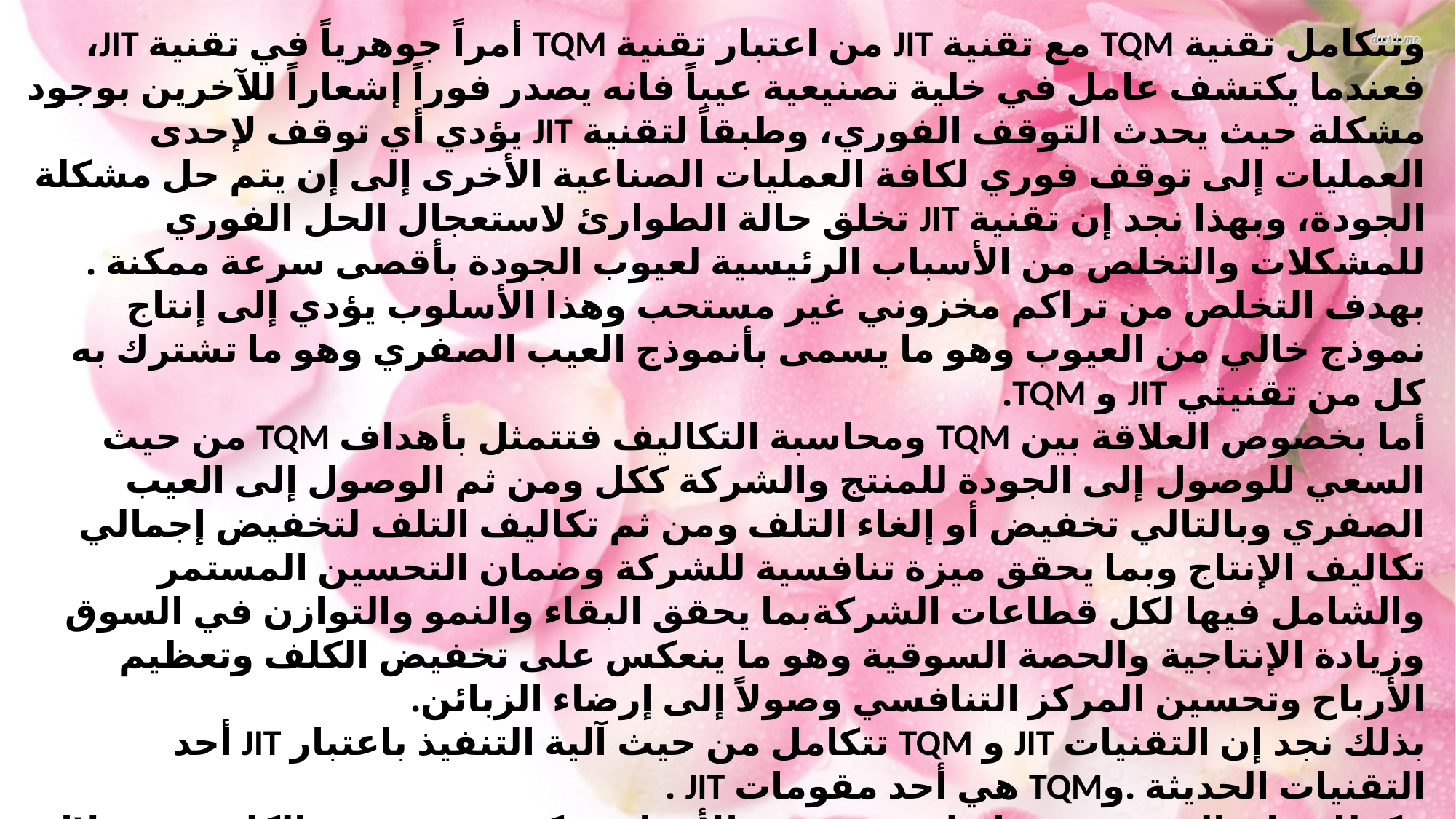

وتتكامل تقنية TQM مع تقنية JIT من اعتبار تقنية TQM أمراً جوهرياً في تقنية JIT، فعندما يكتشف عامل في خلية تصنيعية عيباً فانه يصدر فوراً إشعاراً للآخرين بوجود مشكلة حيث يحدث التوقف الفوري، وطبقاً لتقنية JIT يؤدي أي توقف لإحدى العمليات إلى توقف فوري لكافة العمليات الصناعية الأخرى إلى إن يتم حل مشكلة الجودة، وبهذا نجد إن تقنية JIT تخلق حالة الطوارئ لاستعجال الحل الفوري للمشكلات والتخلص من الأسباب الرئيسية لعيوب الجودة بأقصى سرعة ممكنة . بهدف التخلص من تراكم مخزوني غير مستحب وهذا الأسلوب يؤدي إلى إنتاج نموذج خالي من العيوب وهو ما يسمى بأنموذج العيب الصفري وهو ما تشترك به كل من تقنيتي JIT و TQM.
أما بخصوص العلاقة بين TQM ومحاسبة التكاليف فتتمثل بأهداف TQM من حيث السعي للوصول إلى الجودة للمنتج والشركة ككل ومن ثم الوصول إلى العيب الصفري وبالتالي تخفيض أو إلغاء التلف ومن ثم تكاليف التلف لتخفيض إجمالي تكاليف الإنتاج وبما يحقق ميزة تنافسية للشركة وضمان التحسين المستمر والشامل فيها لكل قطاعات الشركةبما يحقق البقاء والنمو والتوازن في السوق وزيادة الإنتاجية والحصة السوقية وهو ما ينعكس على تخفيض الكلف وتعظيم الأرباح وتحسين المركز التنافسي وصولاً إلى إرضاء الزبائن.
بذلك نجد إن التقنيات JIT و TQM تتكامل من حيث آلية التنفيذ باعتبار JIT أحد التقنيات الحديثة .وTQM هي أحد مقومات JIT .
وكذلك فان التقنيتين تترابط في تحقيق الأهداف ، كهدف تخفيض الكلف من خلال إلغاء المخزون وتخفيض تكاليفه وكذلك في أهداف تحقيق جودة المنتج من خلال TQM في كافة مراحل العمل الإنتاجي.
بذلك فان انعكاسات تكامل وترابط هذه التقنيات يصب في خدمة  الشركات لأن أهداف تلك التقنيات نابعة من أهداف إدارة التكلفة والمتمثلة بنفس الوقت أهم أهداف الشركات والساعية إلى تحقيقها .